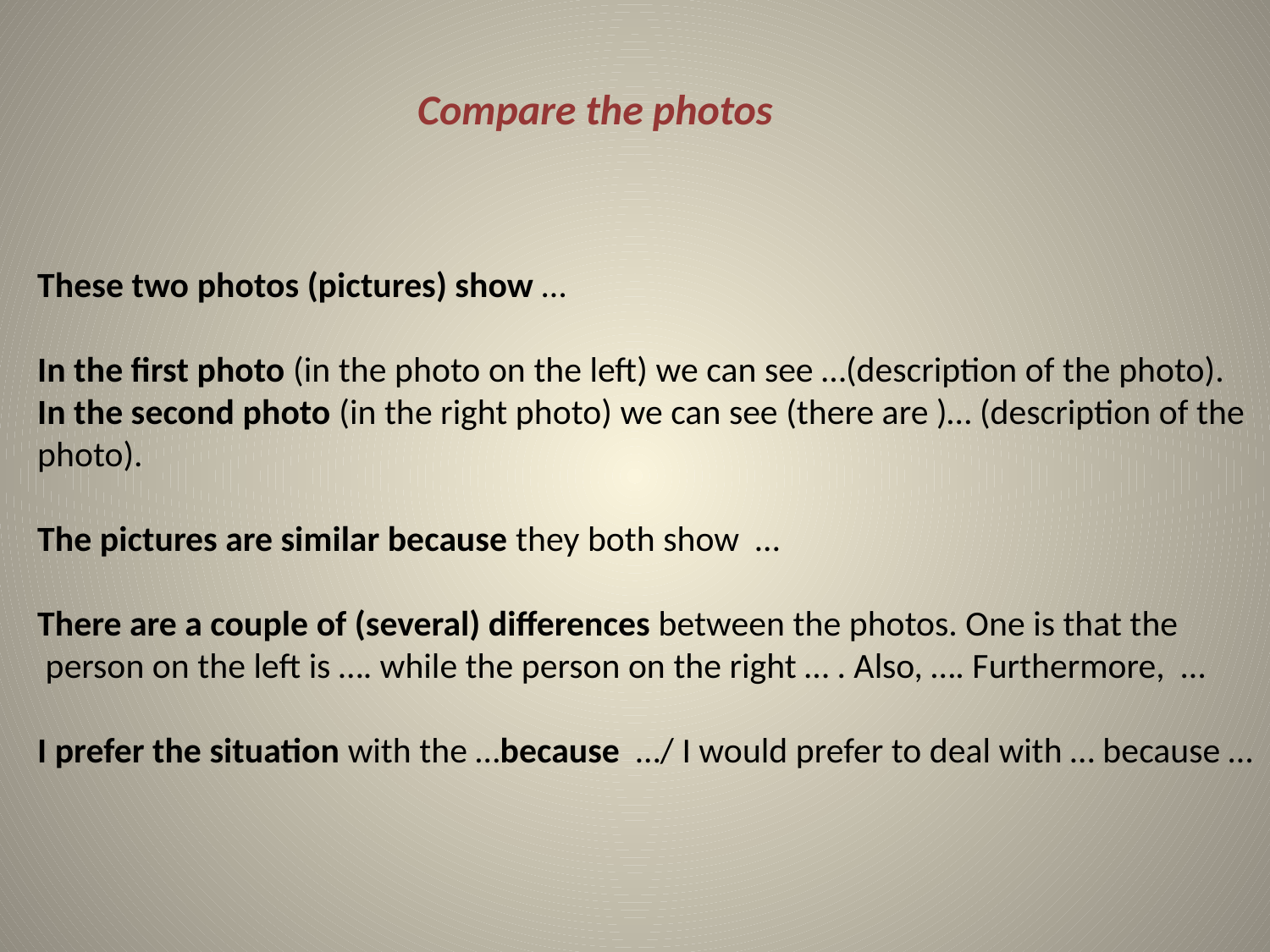

Compare the photos
These two photos (pictures) show …

In the first photo (in the photo on the left) we can see …(description of the photo).
In the second photo (in the right photo) we can see (there are )… (description of the photo).

The pictures are similar because they both show  …

There are a couple of (several) differences between the photos. One is that the
 person on the left is …. while the person on the right … . Also, …. Furthermore,  …

I prefer the situation with the …because  …/ I would prefer to deal with … because …